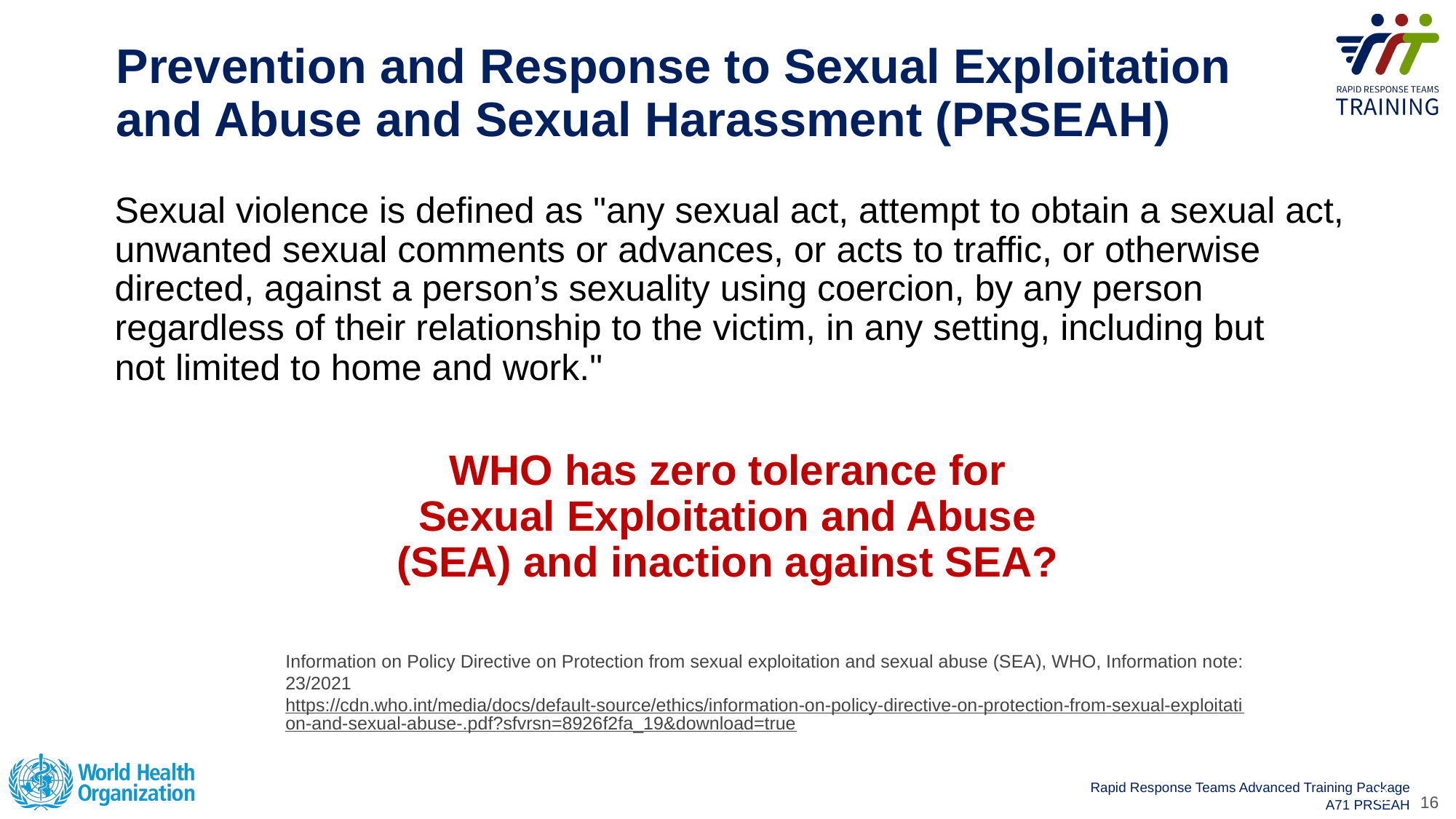

# Prevention and Response to Sexual Exploitation and Abuse and Sexual Harassment (PRSEAH)
Sexual violence is defined as "any sexual act, attempt to obtain a sexual act, unwanted sexual comments or advances, or acts to traffic, or otherwise directed, against a person’s sexuality using coercion, by any person regardless of their relationship to the victim, in any setting, including but not limited to home and work."
WHO has zero tolerance for Sexual Exploitation and Abuse (SEA) and inaction against SEA?
Information on Policy Directive on Protection from sexual exploitation and sexual abuse (SEA), WHO, Information note: 23/2021​
https://cdn.who.int/media/docs/default-source/ethics/information-on-policy-directive-on-protection-from-sexual-exploitation-and-sexual-abuse-.pdf?sfvrsn=8926f2fa_19&download=true
16